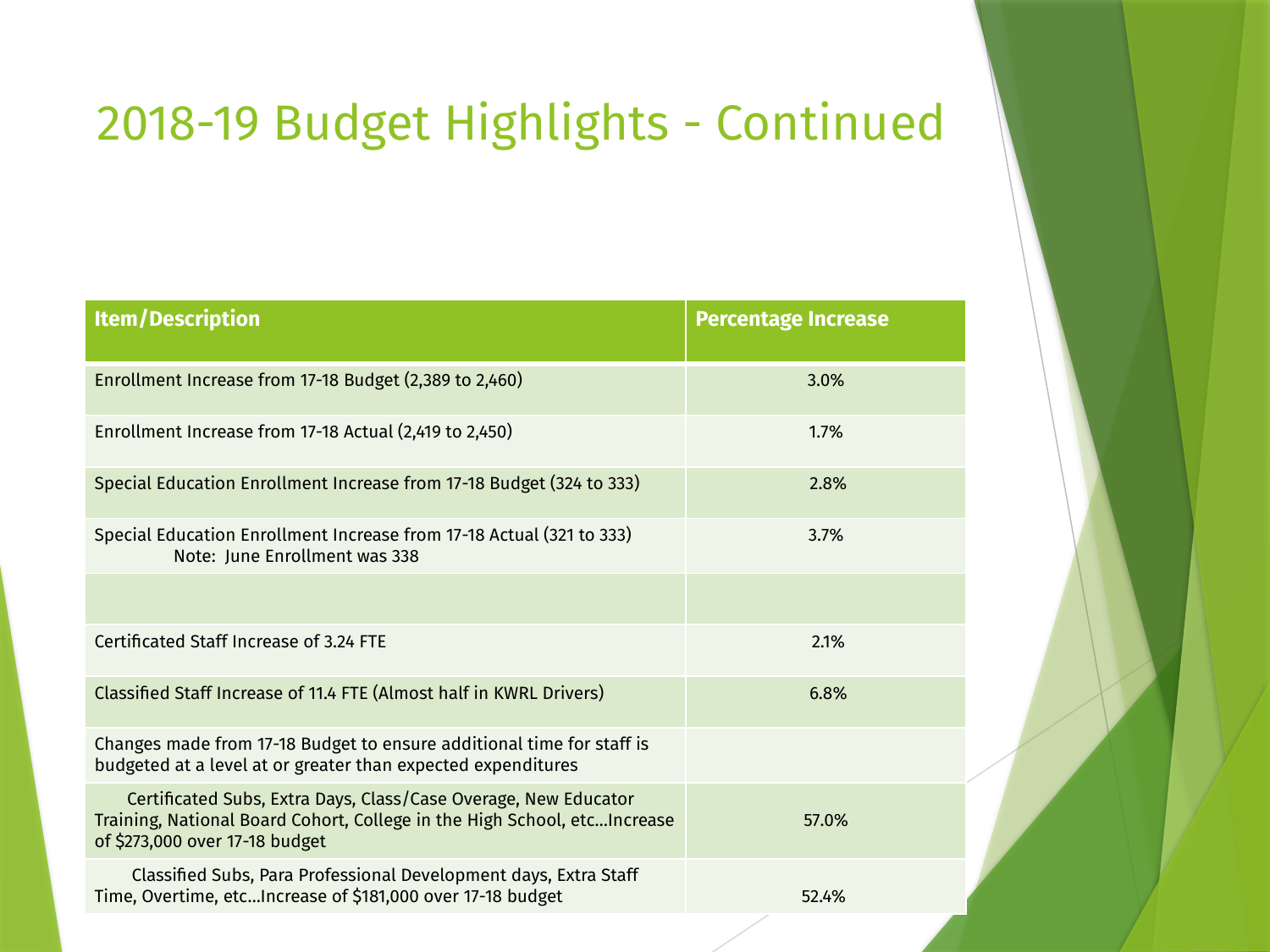

# 2018-19 Budget Highlights - Continued
| Item/Description | Percentage Increase |
| --- | --- |
| Enrollment Increase from 17-18 Budget (2,389 to 2,460) | 3.0% |
| Enrollment Increase from 17-18 Actual (2,419 to 2,450) | 1.7% |
| Special Education Enrollment Increase from 17-18 Budget (324 to 333) | 2.8% |
| Special Education Enrollment Increase from 17-18 Actual (321 to 333) Note: June Enrollment was 338 | 3.7% |
|  |  |
| Certificated Staff Increase of 3.24 FTE | 2.1% |
| Classified Staff Increase of 11.4 FTE (Almost half in KWRL Drivers) | 6.8% |
| Changes made from 17-18 Budget to ensure additional time for staff is budgeted at a level at or greater than expected expenditures |  |
| Certificated Subs, Extra Days, Class/Case Overage, New Educator Training, National Board Cohort, College in the High School, etc…Increase of $273,000 over 17-18 budget | 57.0% |
| Classified Subs, Para Professional Development days, Extra Staff Time, Overtime, etc…Increase of $181,000 over 17-18 budget | 52.4% |